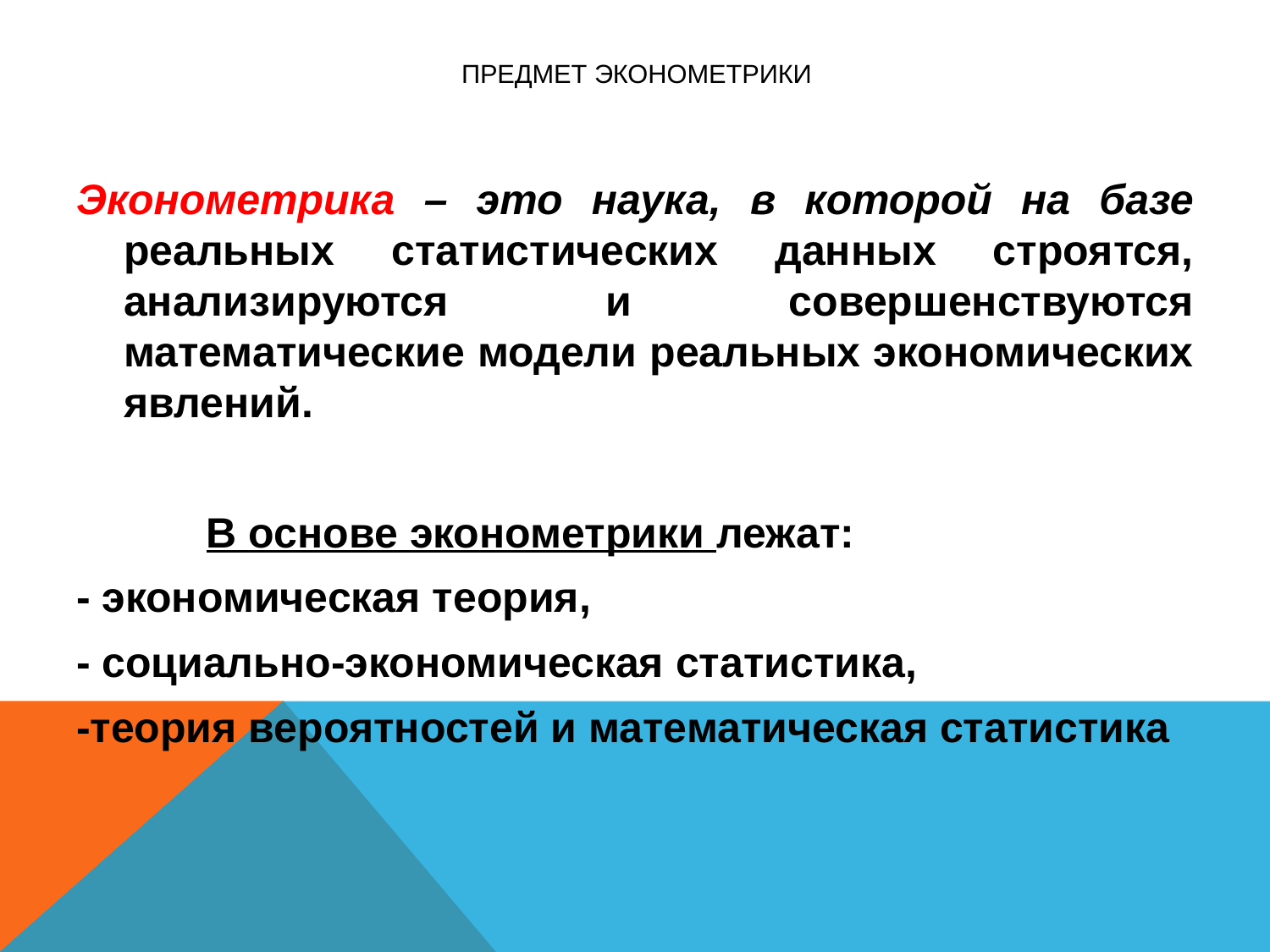

# Предмет эконометрики
Эконометрика – это наука, в которой на базе реальных статистических данных строятся, анализируются и совершенствуются математические модели реальных экономических явлений.

           В основе эконометрики лежат:
- экономическая теория,
- социально-экономическая статистика,
-теория вероятностей и математическая статистика